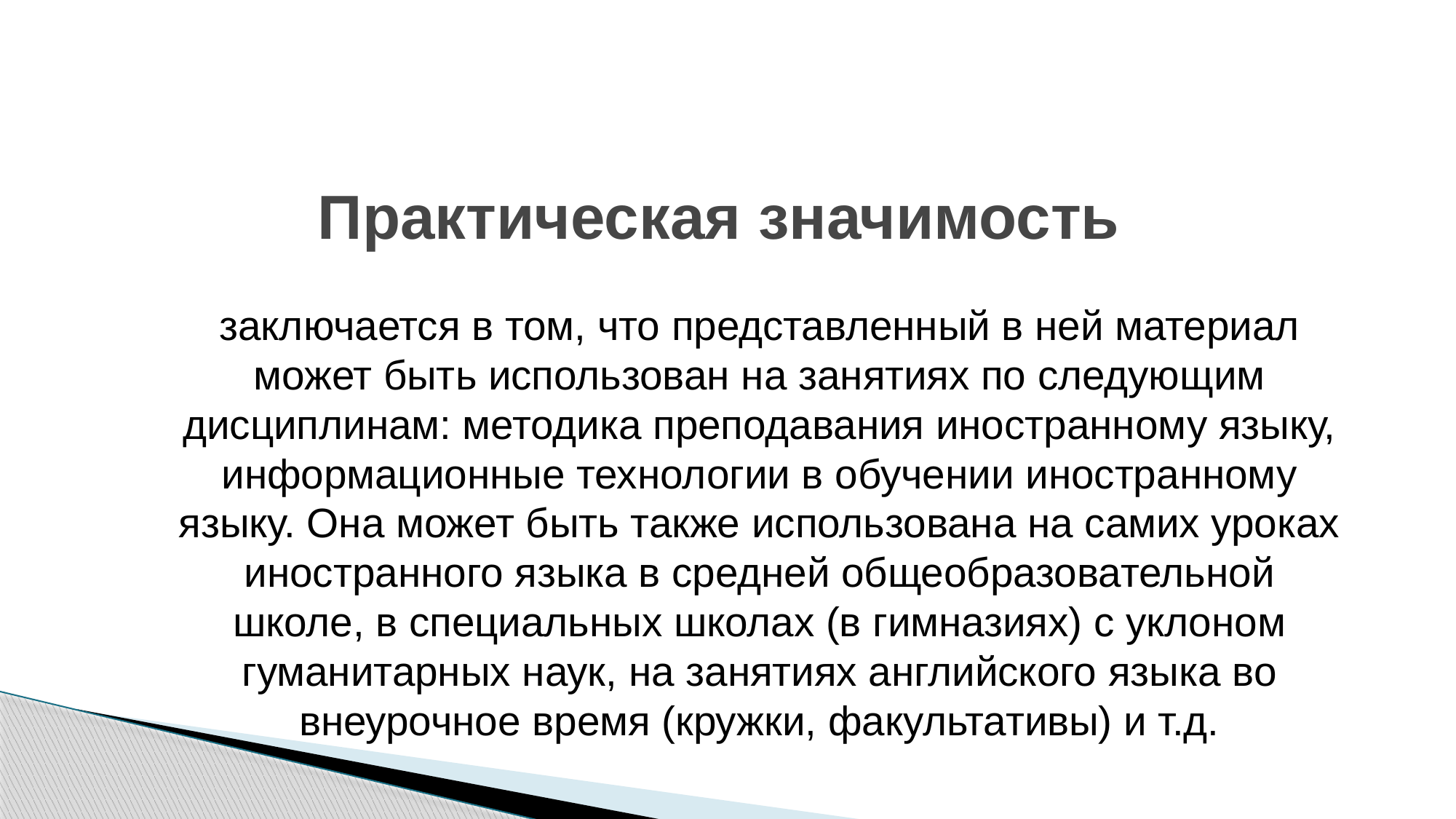

# Практическая значимость
заключается в том, что представленный в ней материал может быть использован на занятиях по следующим дисциплинам: методика преподавания иностранному языку, информационные технологии в обучении иностранному языку. Она может быть также использована на самих уроках иностранного языка в средней общеобразовательной школе, в специальных школах (в гимназиях) с уклоном гуманитарных наук, на занятиях английского языка во внеурочное время (кружки, факультативы) и т.д.